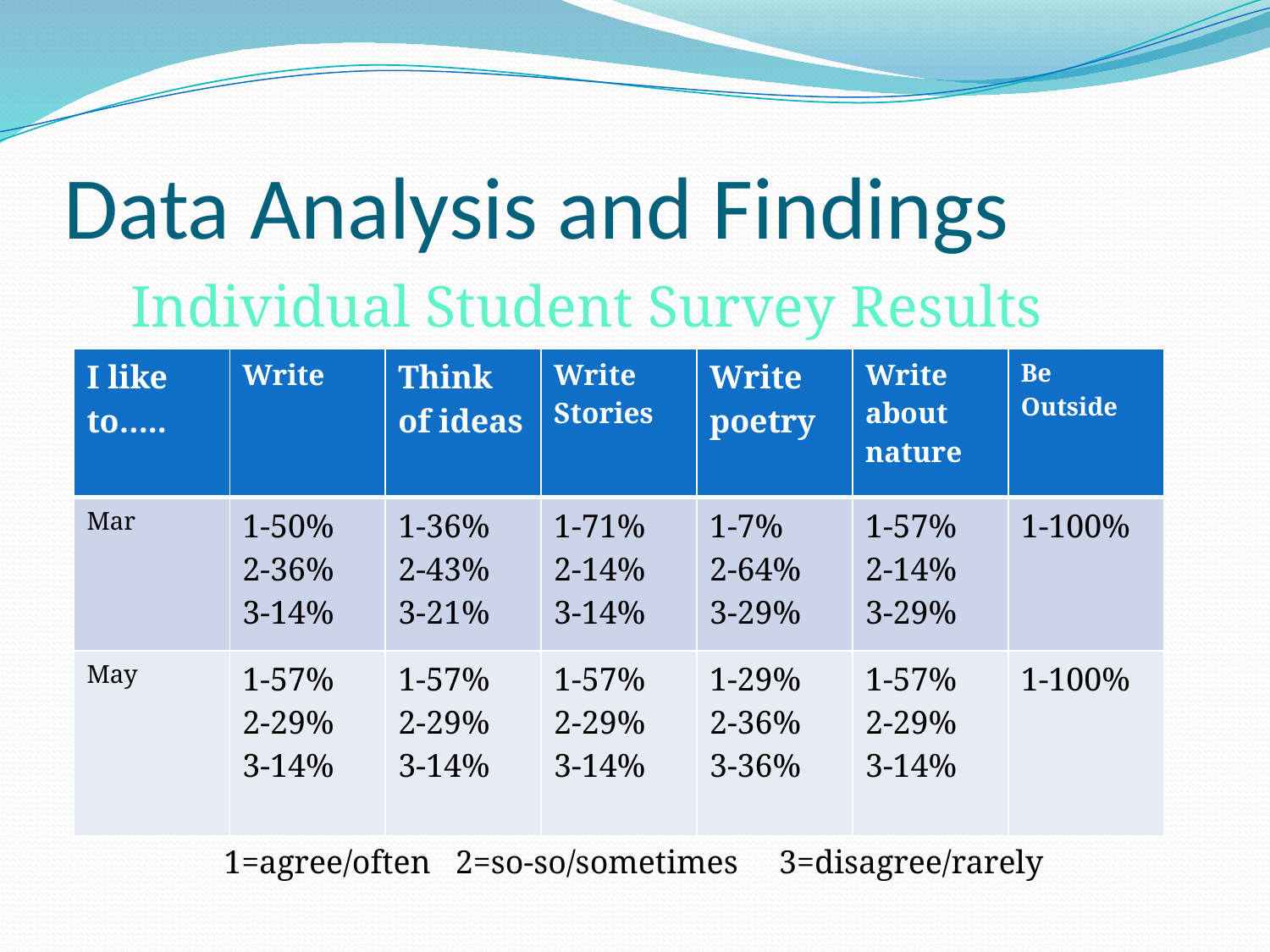

# Data Analysis and Findings
Individual Student Survey Results
| I like to….. | Write | Think of ideas | Write Stories | Write poetry | Write about nature | Be Outside |
| --- | --- | --- | --- | --- | --- | --- |
| Mar | 1-50% 2-36% 3-14% | 1-36% 2-43% 3-21% | 1-71% 2-14% 3-14% | 1-7% 2-64% 3-29% | 1-57% 2-14% 3-29% | 1-100% |
| May | 1-57% 2-29% 3-14% | 1-57% 2-29% 3-14% | 1-57% 2-29% 3-14% | 1-29% 2-36% 3-36% | 1-57% 2-29% 3-14% | 1-100% |
1=agree/often   2=so-so/sometimes     3=disagree/rarely